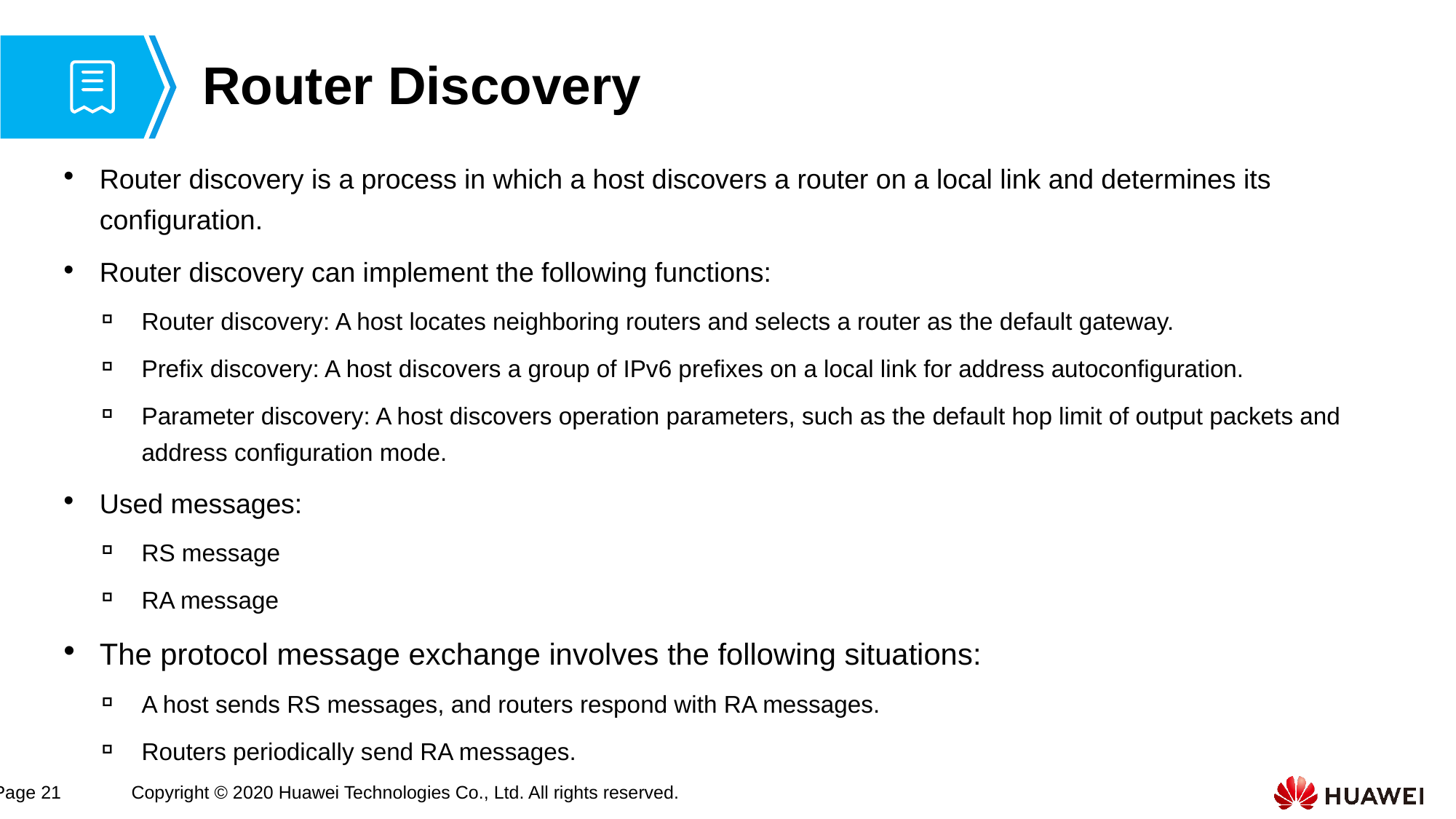

# Router Discovery
Router discovery is a process in which a host discovers a router on a local link and determines its configuration.
Router discovery can implement the following functions:
Router discovery: A host locates neighboring routers and selects a router as the default gateway.
Prefix discovery: A host discovers a group of IPv6 prefixes on a local link for address autoconfiguration.
Parameter discovery: A host discovers operation parameters, such as the default hop limit of output packets and address configuration mode.
Used messages:
RS message
RA message
The protocol message exchange involves the following situations:
A host sends RS messages, and routers respond with RA messages.
Routers periodically send RA messages.